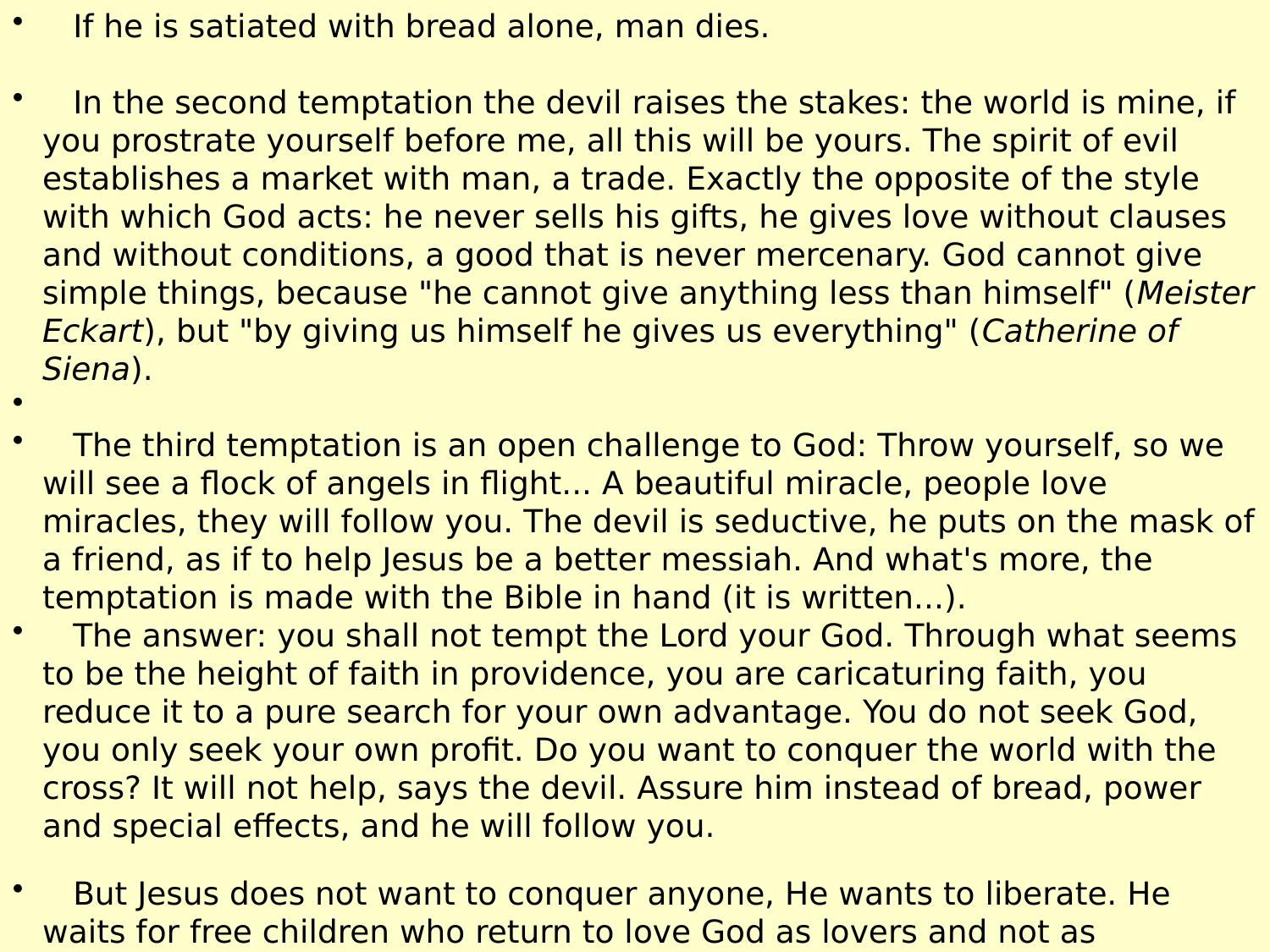

If he is satiated with bread alone, man dies.

   In the second temptation the devil raises the stakes: the world is mine, if you prostrate yourself before me, all this will be yours. The spirit of evil establishes a market with man, a trade. Exactly the opposite of the style with which God acts: he never sells his gifts, he gives love without clauses and without conditions, a good that is never mercenary. God cannot give simple things, because "he cannot give anything less than himself" (Meister Eckart), but "by giving us himself he gives us everything" (Catherine of Siena).

   The third temptation is an open challenge to God: Throw yourself, so we will see a flock of angels in flight... A beautiful miracle, people love miracles, they will follow you. The devil is seductive, he puts on the mask of a friend, as if to help Jesus be a better messiah. And what's more, the temptation is made with the Bible in hand (it is written...).
   The answer: you shall not tempt the Lord your God. Through what seems to be the height of faith in providence, you are caricaturing faith, you reduce it to a pure search for your own advantage. You do not seek God, you only seek your own profit. Do you want to conquer the world with the cross? It will not help, says the devil. Assure him instead of bread, power and special effects, and he will follow you.

   But Jesus does not want to conquer anyone, He wants to liberate. He waits for free children who return to love God as lovers and not as submissives.